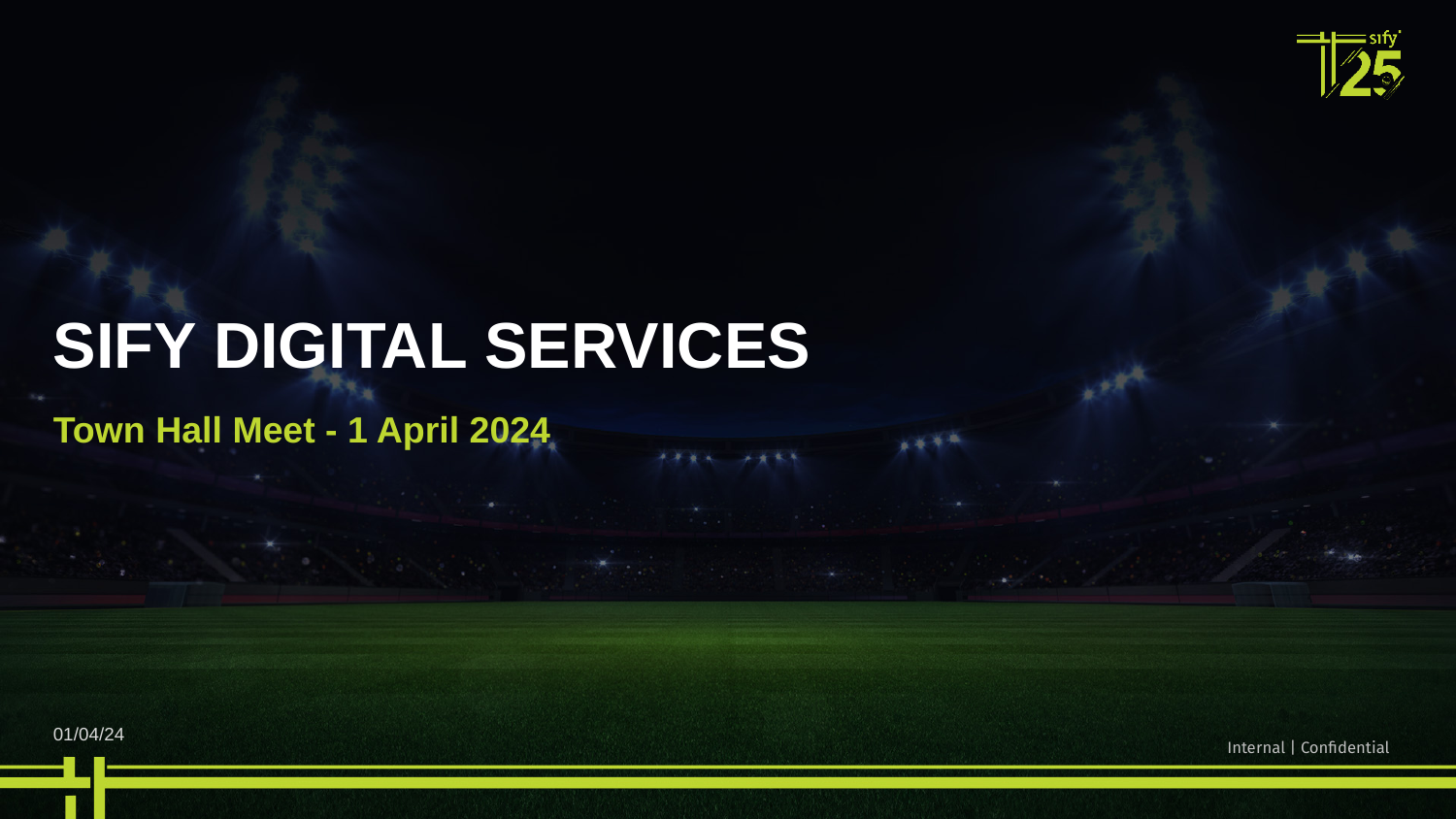

SifY Digital Services
Town Hall Meet - 1 April 2024

01/04/24